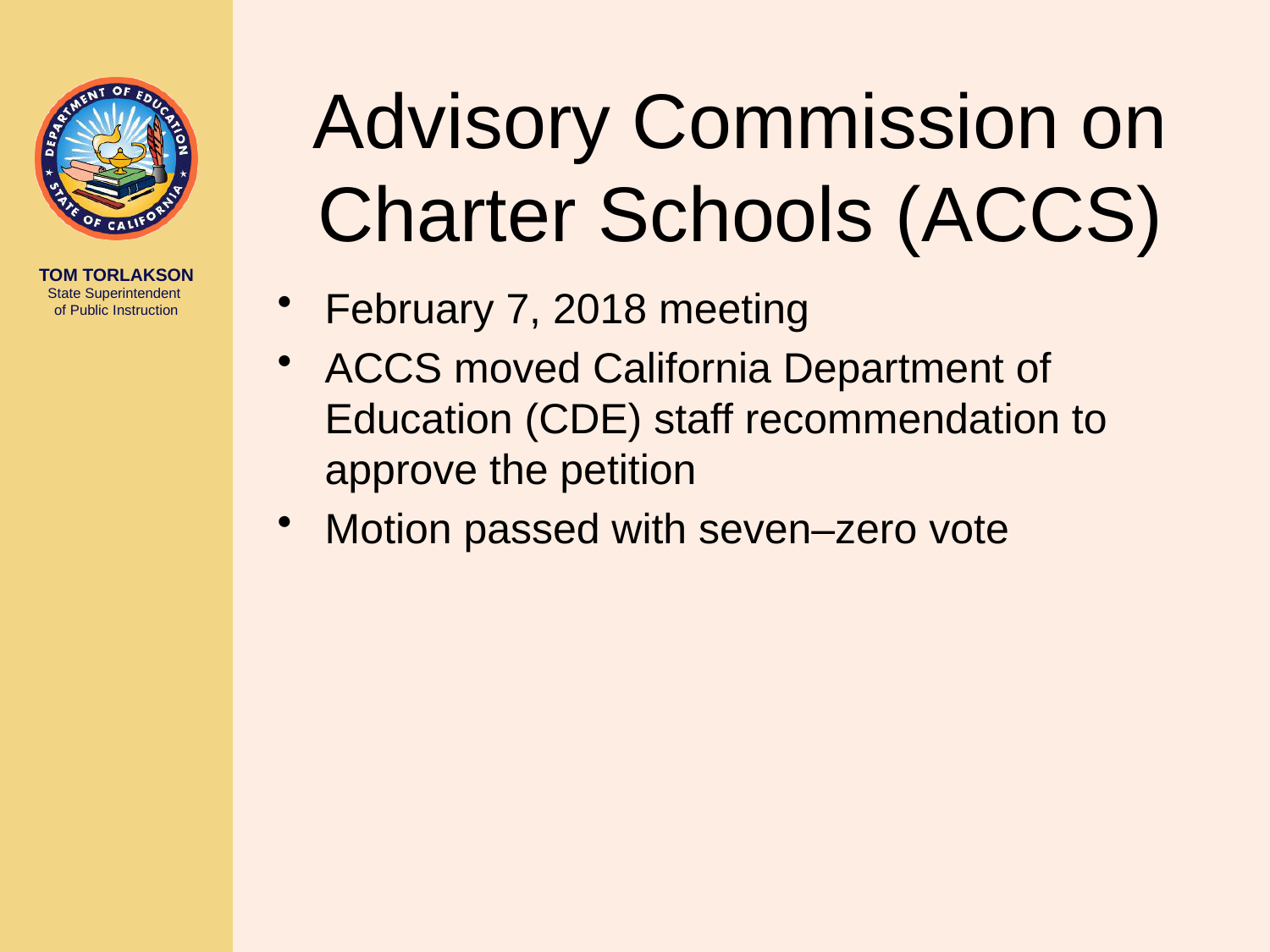

# Advisory Commission on Charter Schools (ACCS)
February 7, 2018 meeting
ACCS moved California Department of Education (CDE) staff recommendation to approve the petition
Motion passed with seven–zero vote